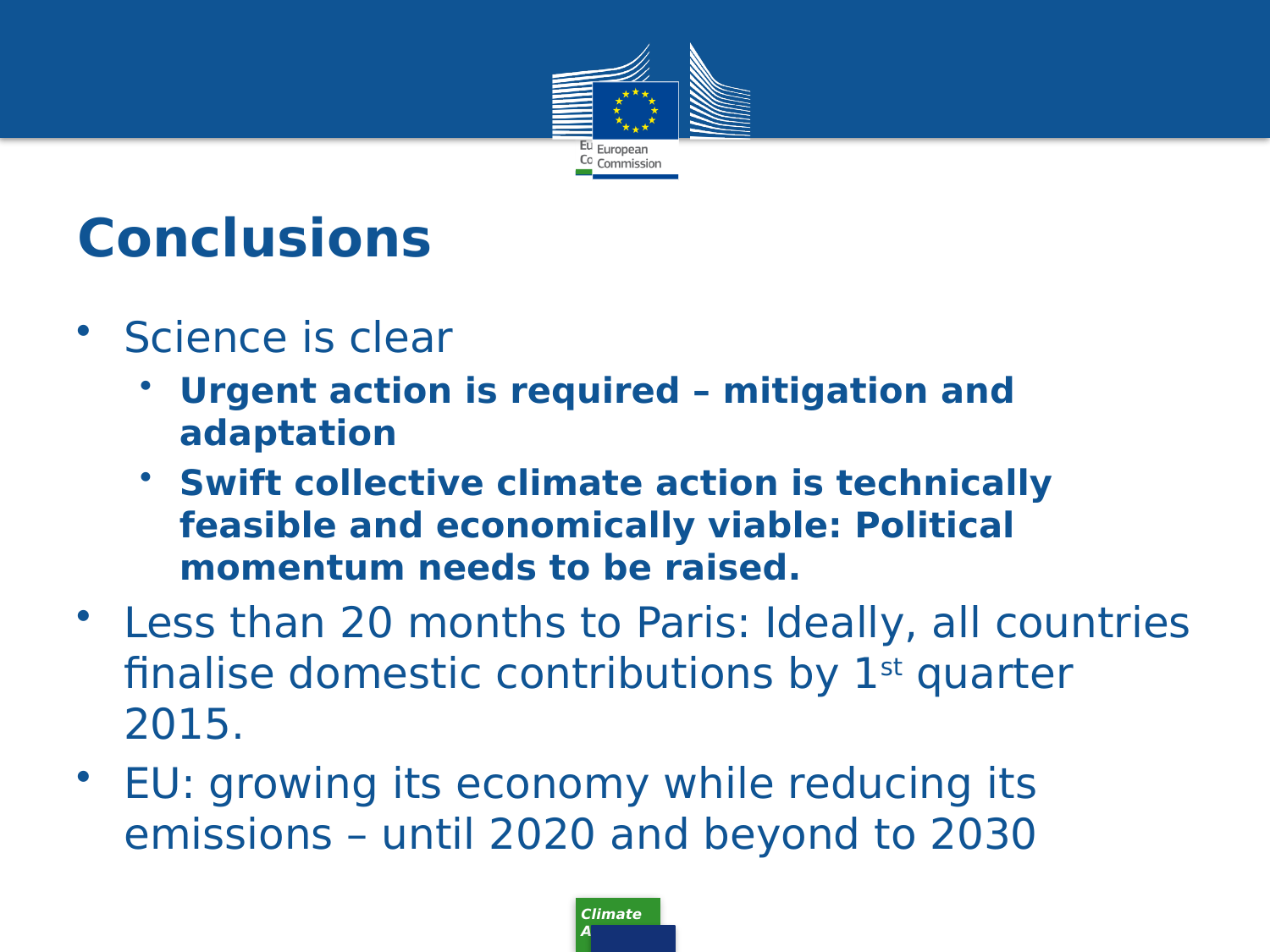

# Conclusions
Science is clear
Urgent action is required – mitigation and adaptation
Swift collective climate action is technically feasible and economically viable: Political momentum needs to be raised.
Less than 20 months to Paris: Ideally, all countries finalise domestic contributions by 1st quarter 2015.
EU: growing its economy while reducing its emissions – until 2020 and beyond to 2030